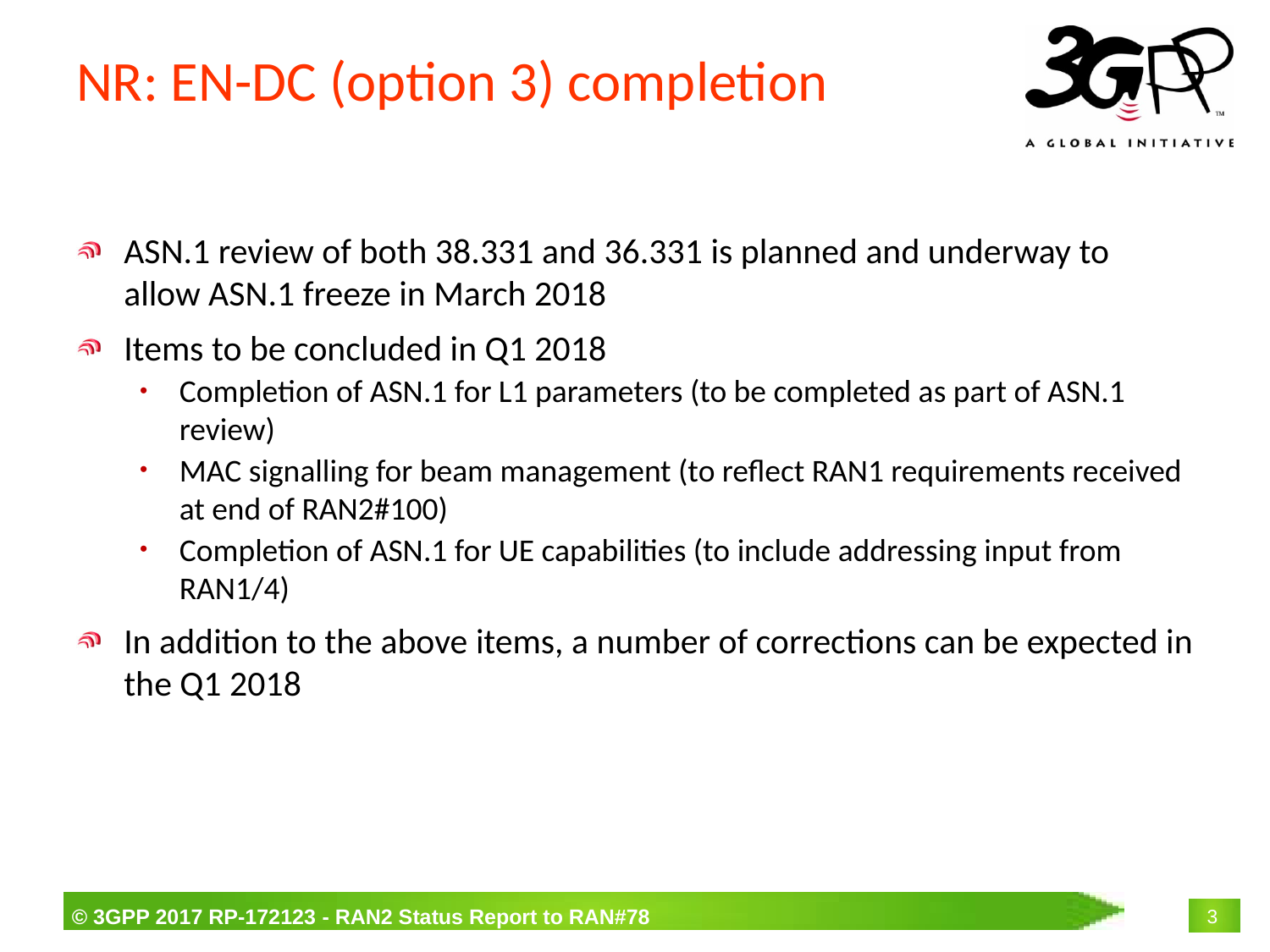

# NR: EN-DC (option 3) completion
ASN.1 review of both 38.331 and 36.331 is planned and underway to allow ASN.1 freeze in March 2018
Items to be concluded in Q1 2018
Completion of ASN.1 for L1 parameters (to be completed as part of ASN.1 review)
MAC signalling for beam management (to reflect RAN1 requirements received at end of RAN2#100)
Completion of ASN.1 for UE capabilities (to include addressing input from RAN1/4)
In addition to the above items, a number of corrections can be expected in the Q1 2018